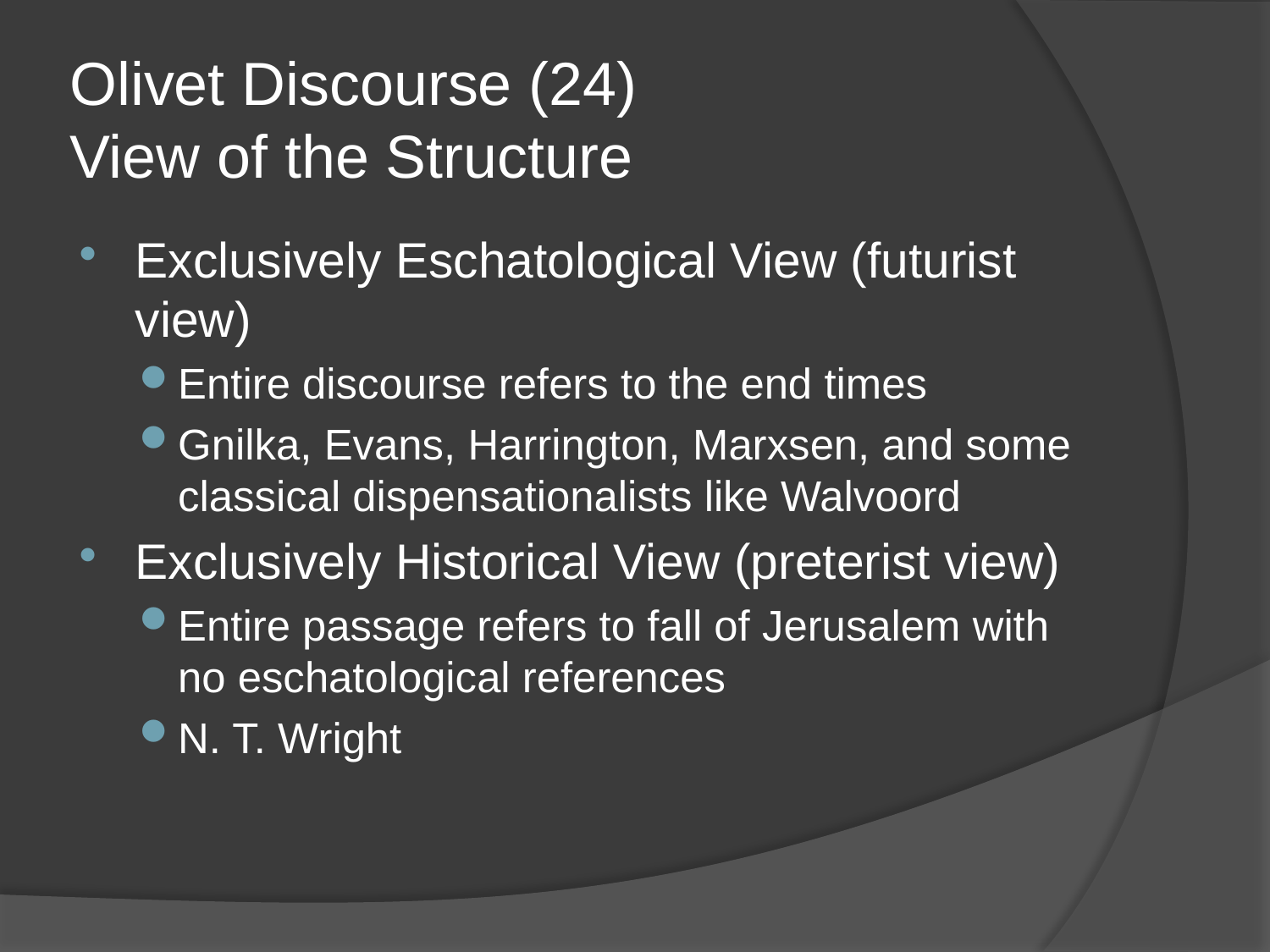

# Olivet Discourse (24) View of the Structure
Exclusively Eschatological View (futurist view)
Entire discourse refers to the end times
Gnilka, Evans, Harrington, Marxsen, and some classical dispensationalists like Walvoord
Exclusively Historical View (preterist view)
Entire passage refers to fall of Jerusalem with no eschatological references
N. T. Wright